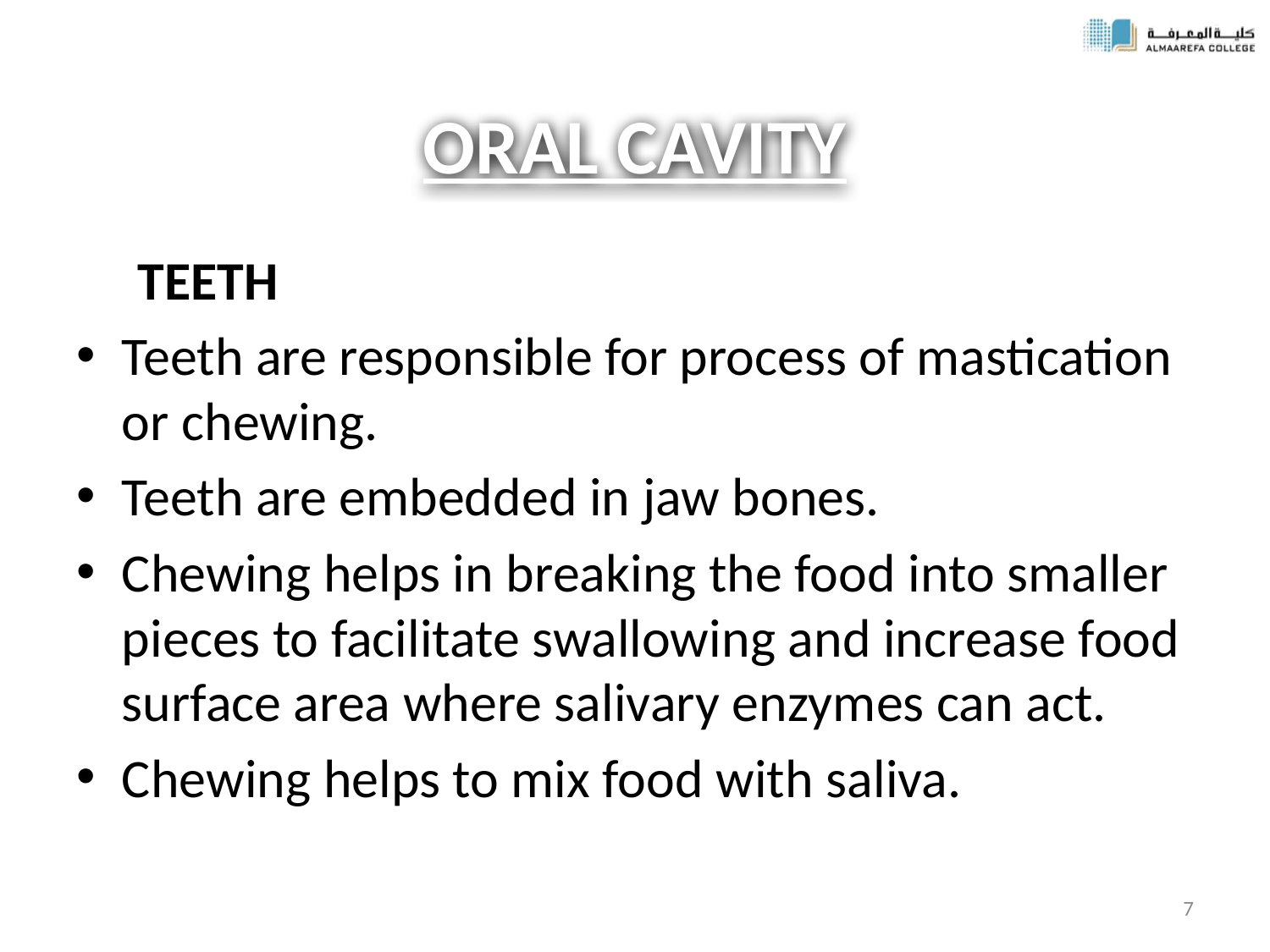

# ORAL CAVITY
     TEETH
Teeth are responsible for process of mastication or chewing.
Teeth are embedded in jaw bones.
Chewing helps in breaking the food into smaller pieces to facilitate swallowing and increase food surface area where salivary enzymes can act.
Chewing helps to mix food with saliva.

7